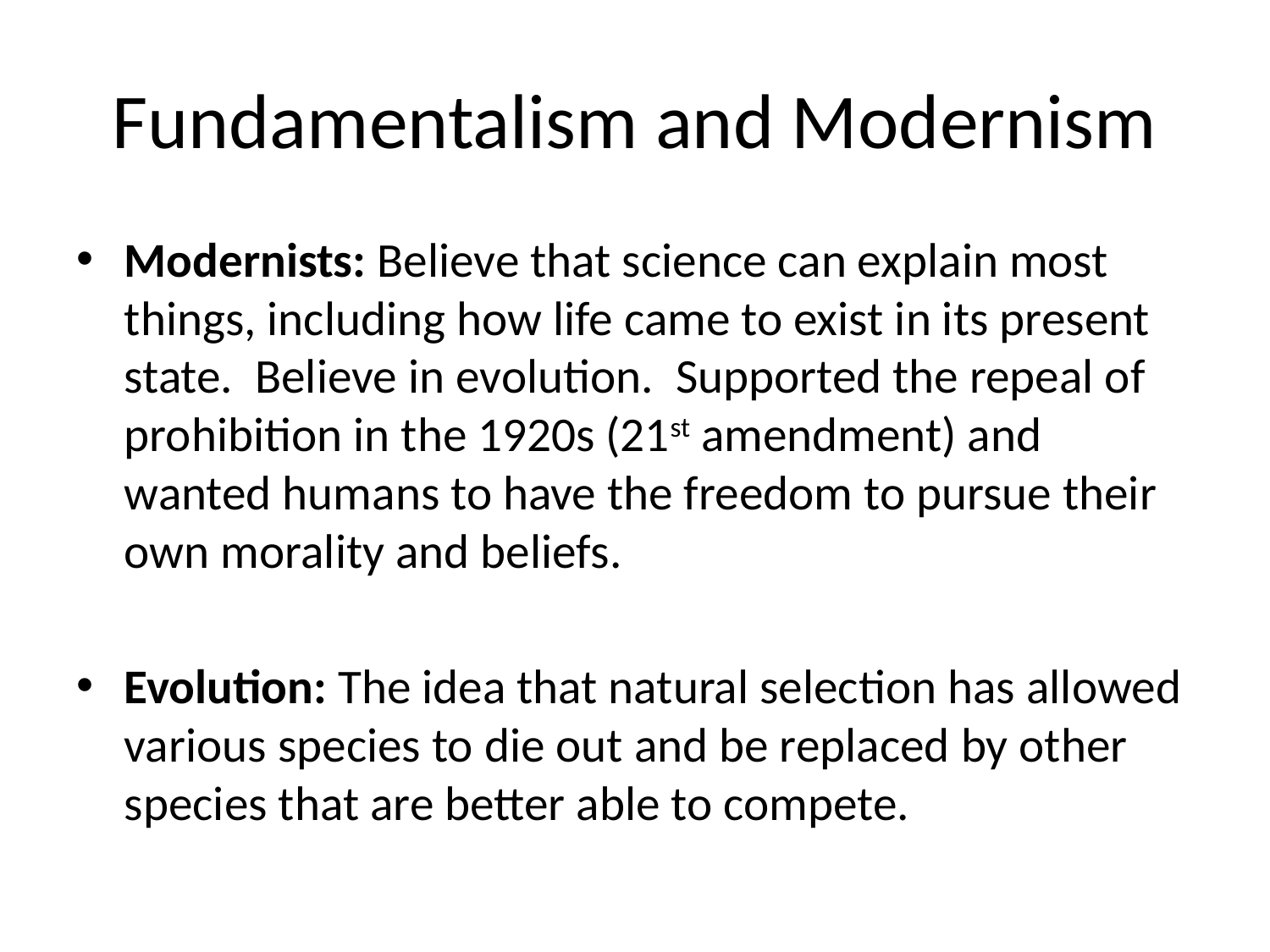

# Fundamentalism and Modernism
Modernists: Believe that science can explain most things, including how life came to exist in its present state.  Believe in evolution.  Supported the repeal of prohibition in the 1920s (21st amendment) and wanted humans to have the freedom to pursue their own morality and beliefs.

Evolution: The idea that natural selection has allowed various species to die out and be replaced by other species that are better able to compete.